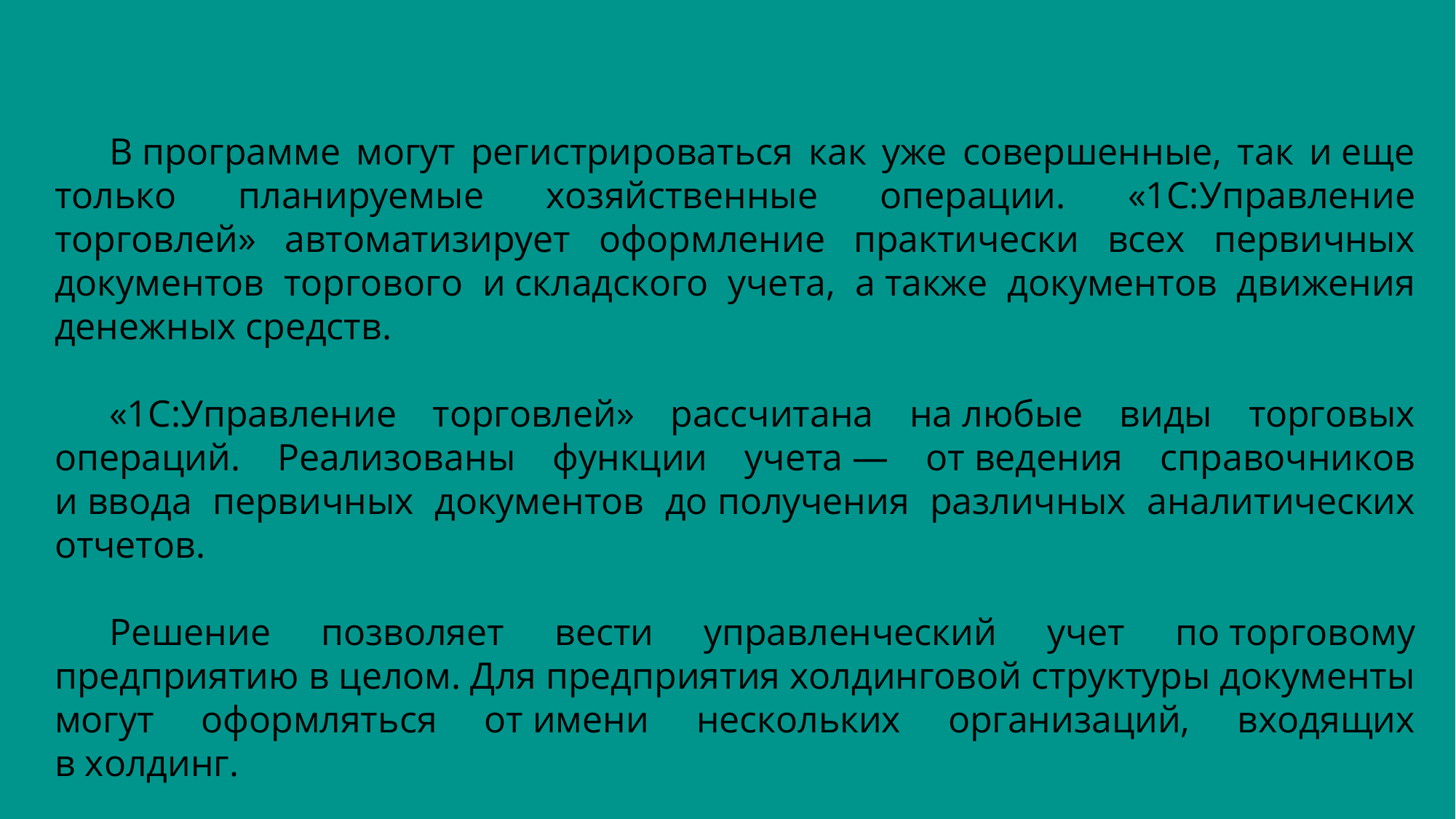

В программе могут регистрироваться как уже совершенные, так и еще только планируемые хозяйственные операции. «1С:Управление торговлей» автоматизирует оформление практически всех первичных документов торгового и складского учета, а также документов движения денежных средств.

«1С:Управление торговлей» рассчитана на любые виды торговых операций. Реализованы функции учета — от ведения справочников и ввода первичных документов до получения различных аналитических отчетов.

Решение позволяет вести управленческий учет по торговому предприятию в целом. Для предприятия холдинговой структуры документы могут оформляться от имени нескольких организаций, входящих в холдинг.